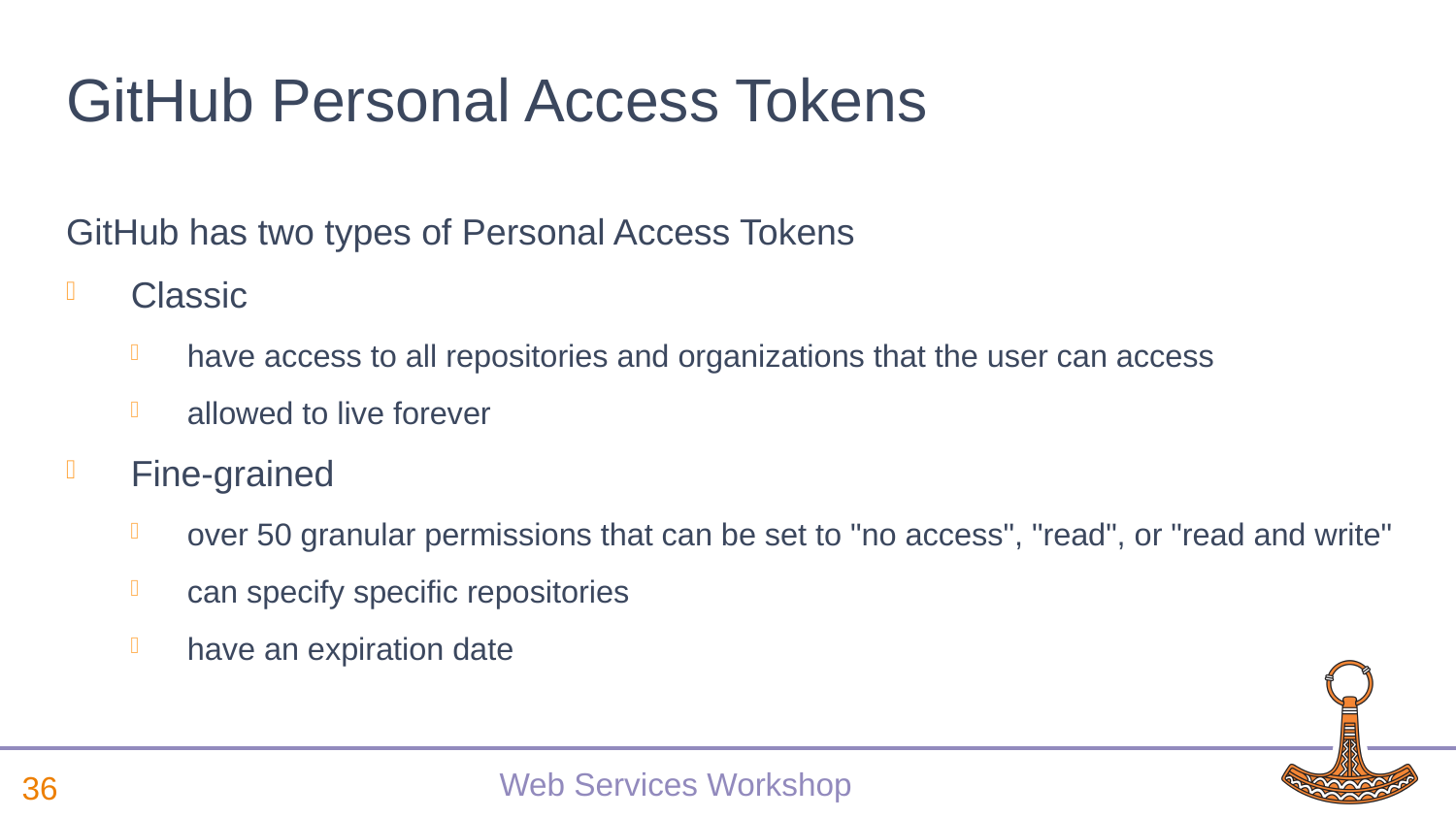

# GitHub Personal Access Tokens
GitHub has two types of Personal Access Tokens
Classic
have access to all repositories and organizations that the user can access
allowed to live forever
Fine-grained
over 50 granular permissions that can be set to "no access", "read", or "read and write"
can specify specific repositories
have an expiration date